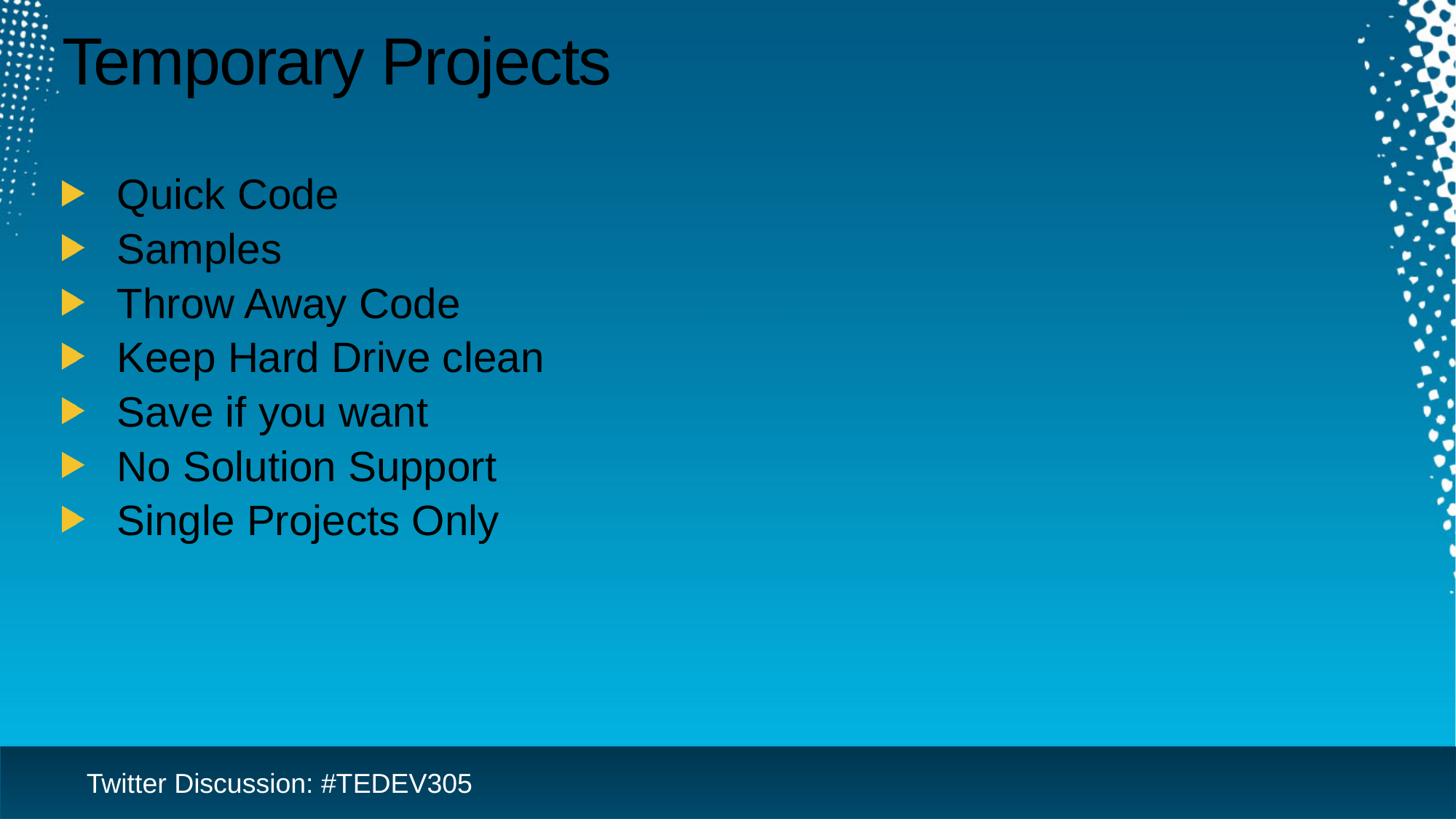

# Temporary Projects
Quick Code
Samples
Throw Away Code
Keep Hard Drive clean
Save if you want
No Solution Support
Single Projects Only

Twitter Discussion: #TEDEV305